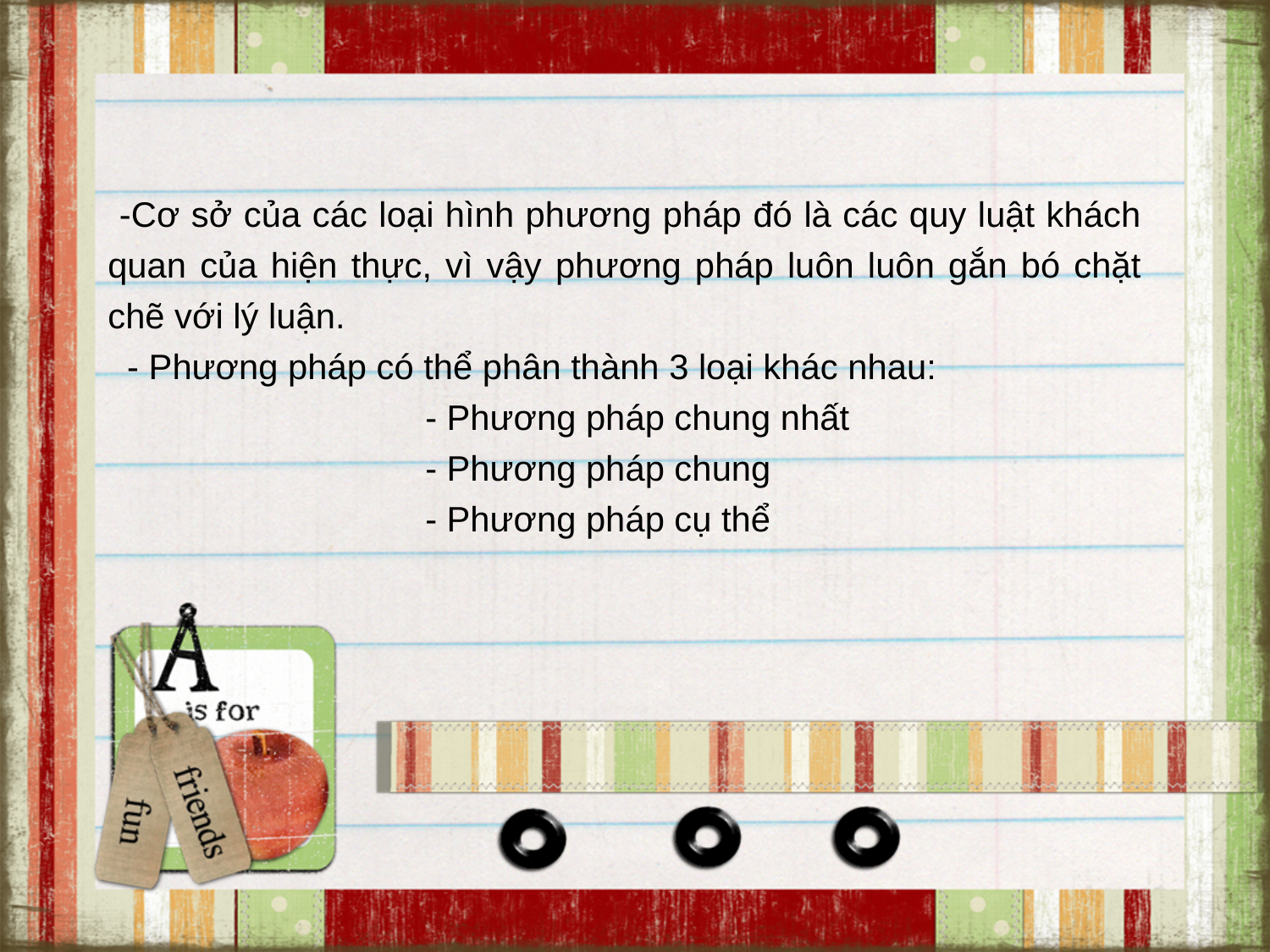

-Cơ sở của các loại hình phương pháp đó là các quy luật khách quan của hiện thực, vì vậy phương pháp luôn luôn gắn bó chặt chẽ với lý luận.
  - Phương pháp có thể phân thành 3 loại khác nhau:
- Phương pháp chung nhất
- Phương pháp chung
- Phương pháp cụ thể